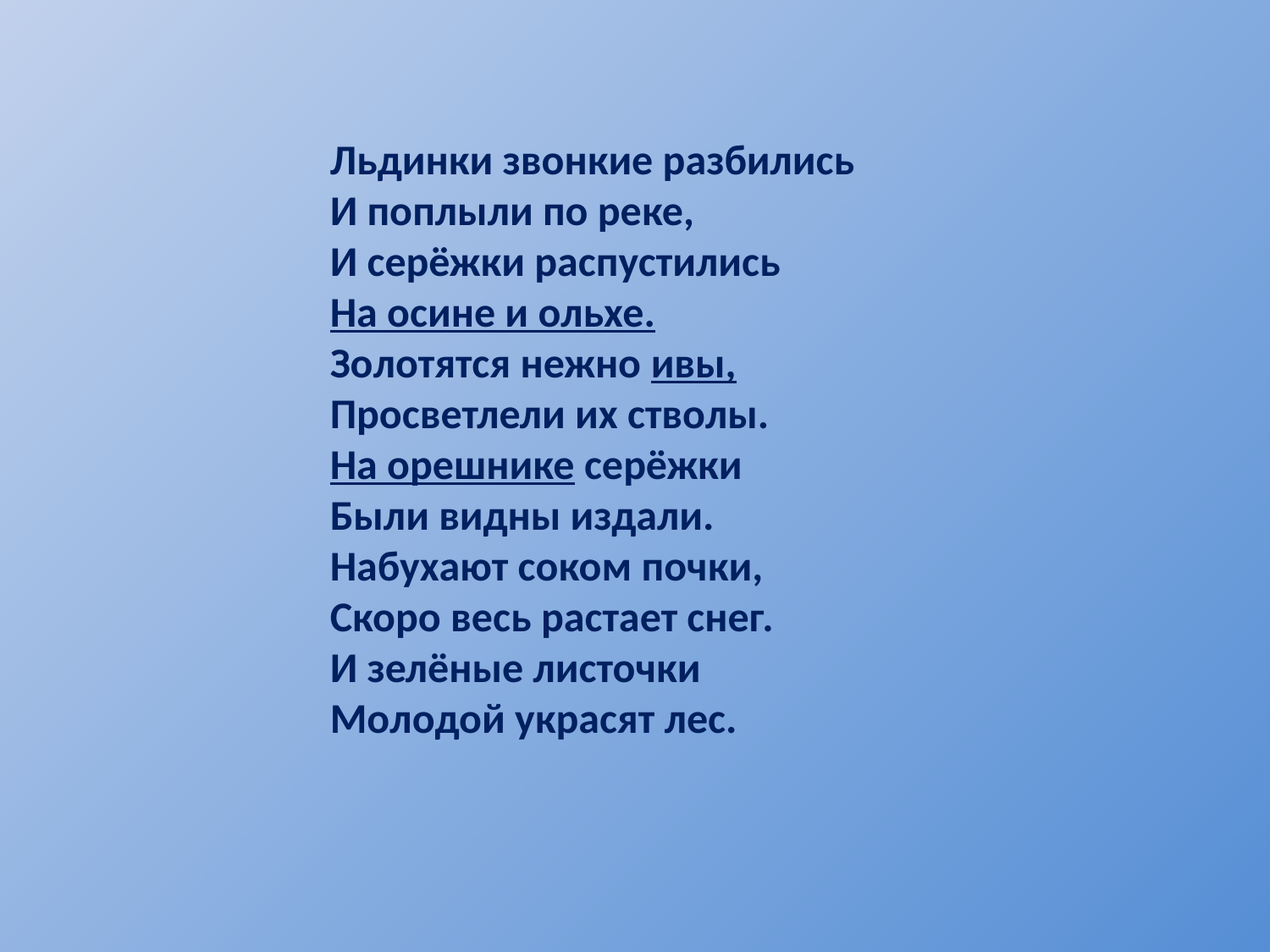

Льдинки звонкие разбились
И поплыли по реке,
И серёжки распустились
На осине и ольхе.
Золотятся нежно ивы,
Просветлели их стволы.
На орешнике серёжки
Были видны издали.
Набухают соком почки,
Скоро весь растает снег.
И зелёные листочки
Молодой украсят лес.